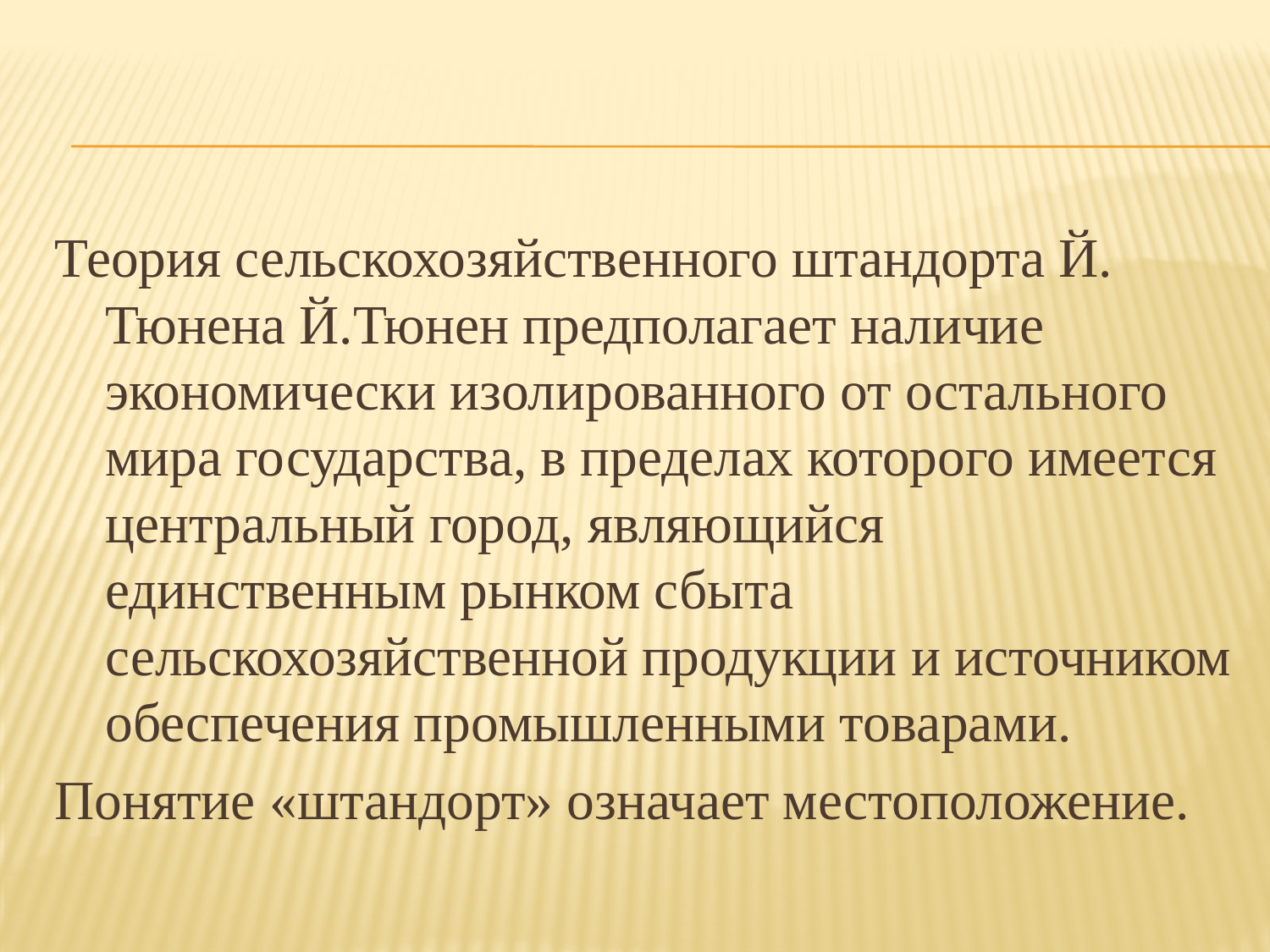

Теория сельскохозяйственного штандорта Й. Тюнена Й.Тюнен предполагает наличие экономически изолированного от остального мира государства, в пределах которого имеется центральный город, являющийся единственным рынком сбыта сельскохозяйственной продукции и источником обеспечения промышленными товарами.
Понятие «штандорт» означает местоположение.